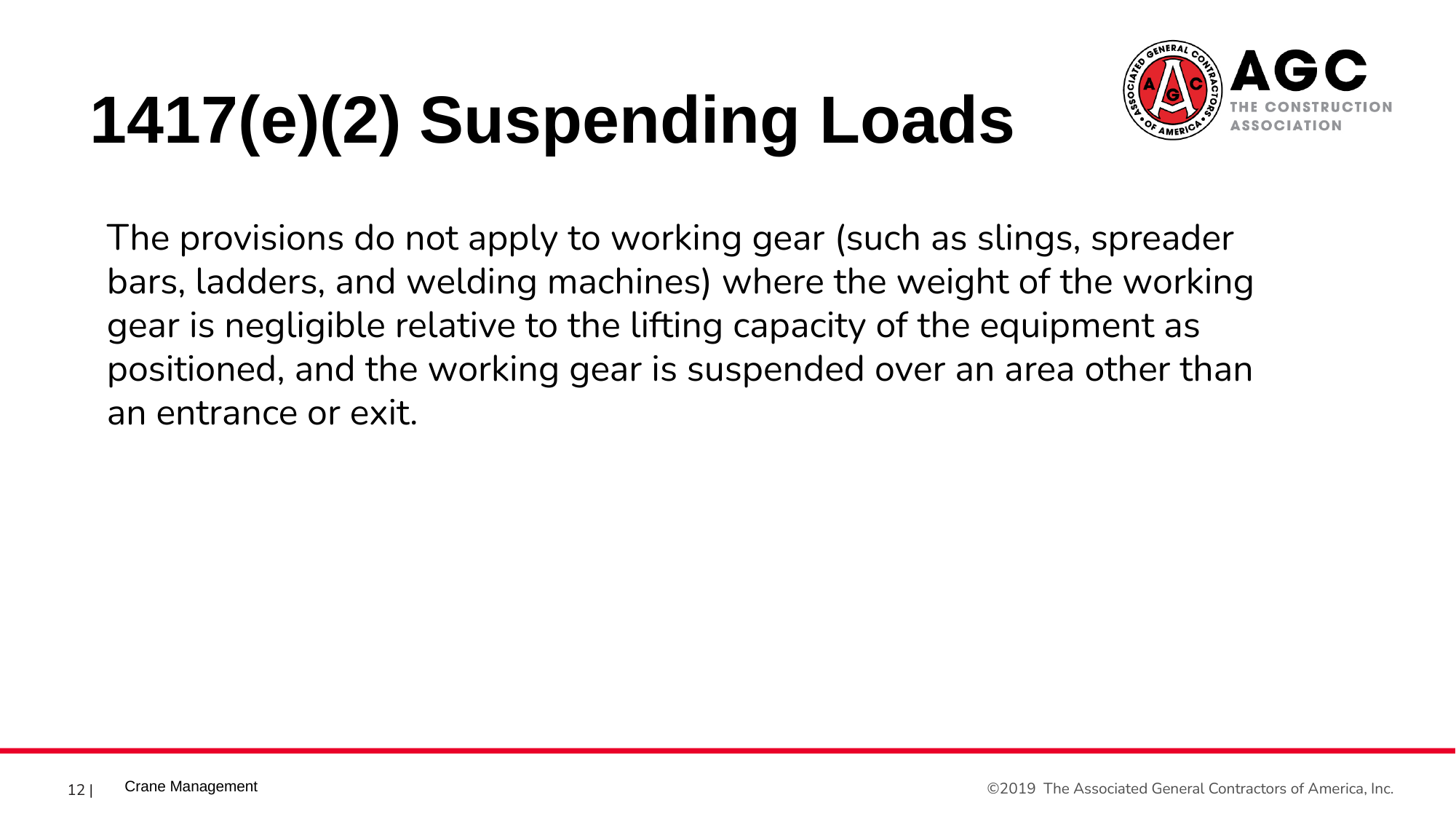

1417(e)(2) Suspending Loads

The provisions do not apply to working gear (such as slings, spreader bars, ladders, and welding machines) where the weight of the working gear is negligible relative to the lifting capacity of the equipment as positioned, and the working gear is suspended over an area other than an entrance or exit.
Crane Management